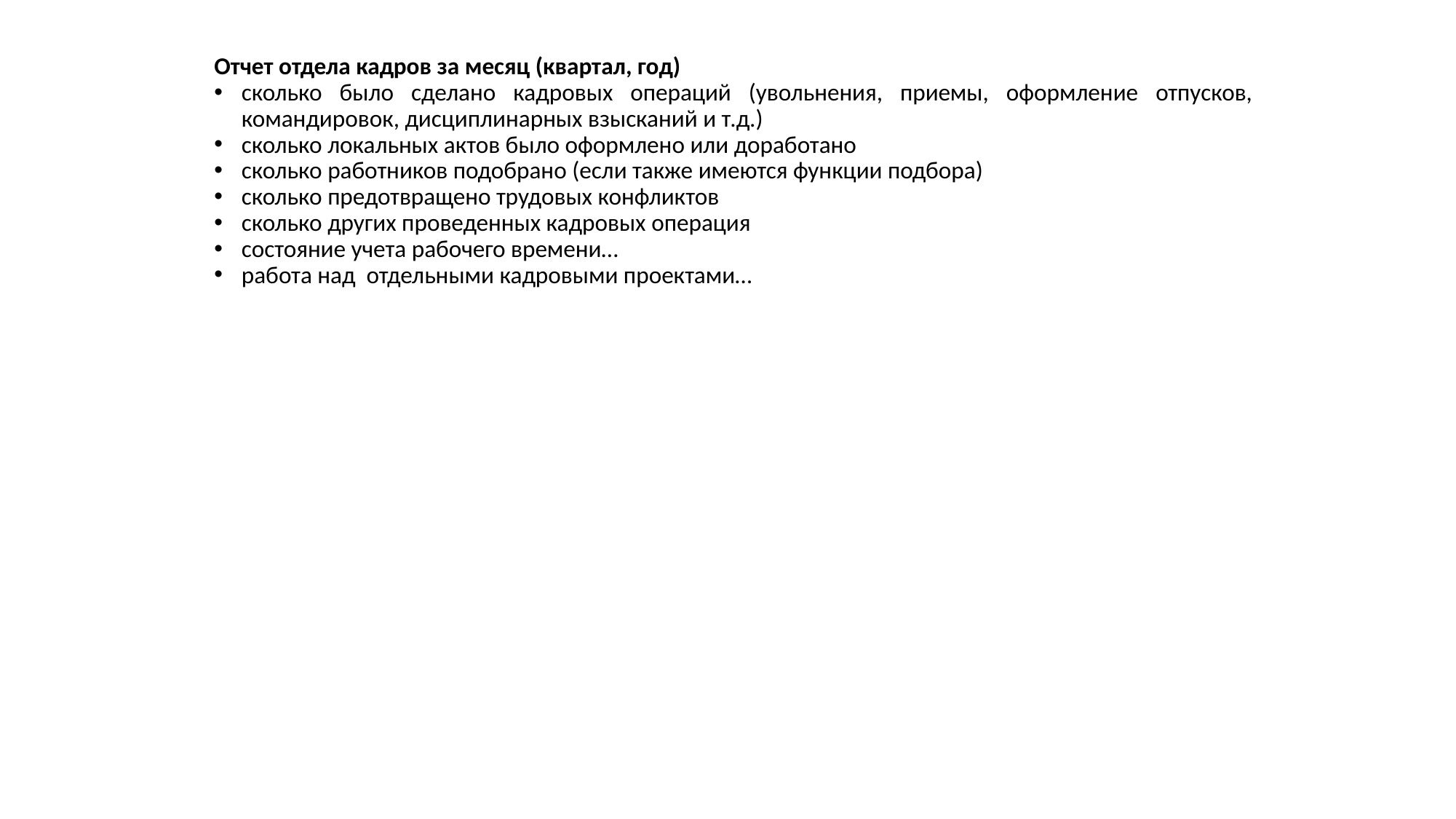

Отчет отдела кадров за месяц (квартал, год)
сколько было сделано кадровых операций (увольнения, приемы, оформление отпусков, командировок, дисциплинарных взысканий и т.д.)
сколько локальных актов было оформлено или доработано
сколько работников подобрано (если также имеются функции подбора)
сколько предотвращено трудовых конфликтов
сколько других проведенных кадровых операция
состояние учета рабочего времени…
работа над  отдельными кадровыми проектами…